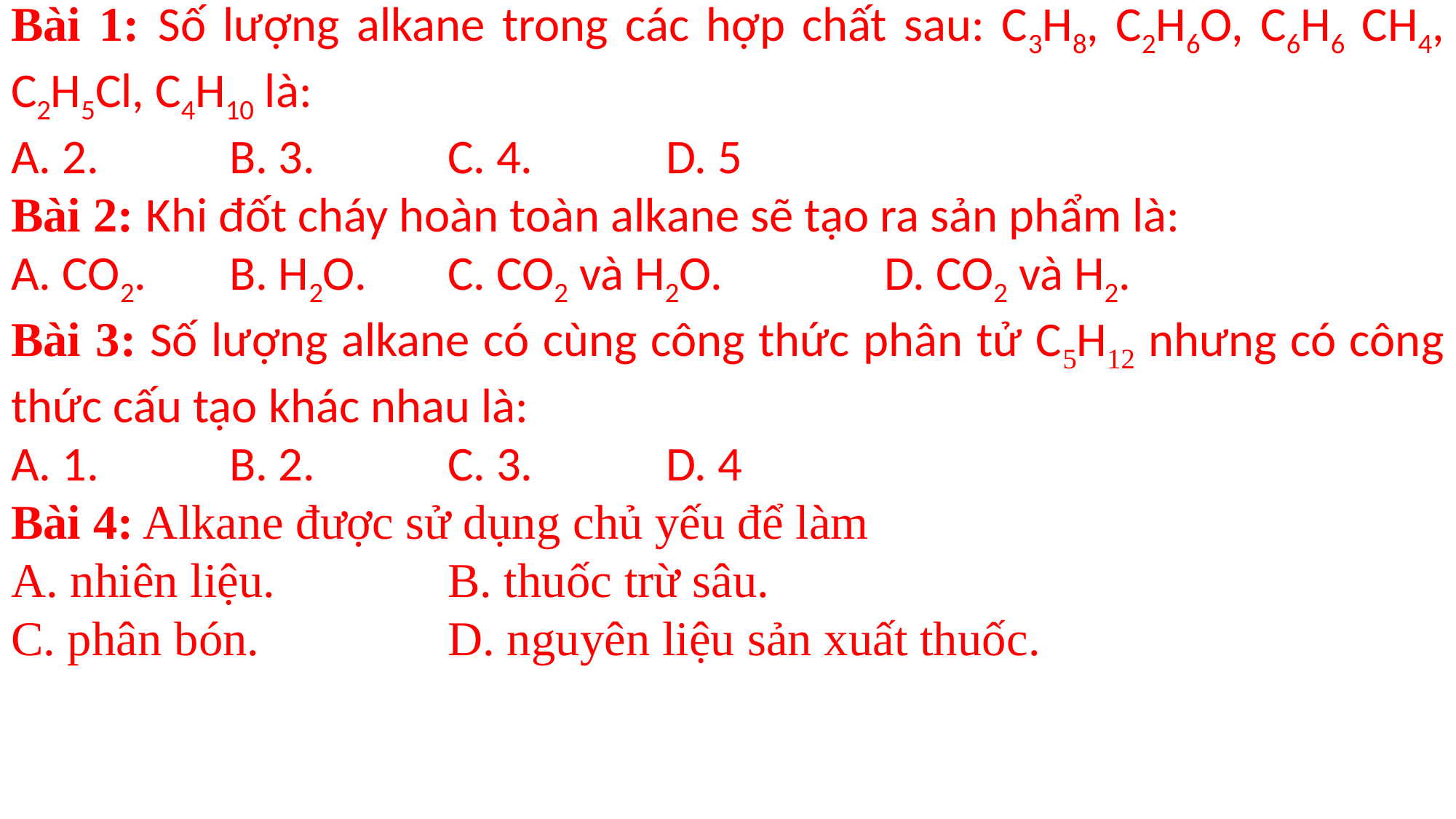

Bài 1: Số lượng alkane trong các hợp chất sau: C3H8, C2H6O, C6H6 CH4, C2H5Cl, C4H10 là:
A. 2.		B. 3.		C. 4.		D. 5
Bài 2: Khi đốt cháy hoàn toàn alkane sẽ tạo ra sản phẩm là:
A. CO2.	B. H2O.	C. CO2 và H2O.		D. CO2 và H2.
Bài 3: Số lượng alkane có cùng công thức phân tử C5H12 nhưng có công thức cấu tạo khác nhau là:
A. 1.		B. 2.		C. 3.		D. 4
Bài 4: Alkane được sử dụng chủ yếu để làm
A. nhiên liệu.		B. thuốc trừ sâu.
C. phân bón.		D. nguyên liệu sản xuất thuốc.